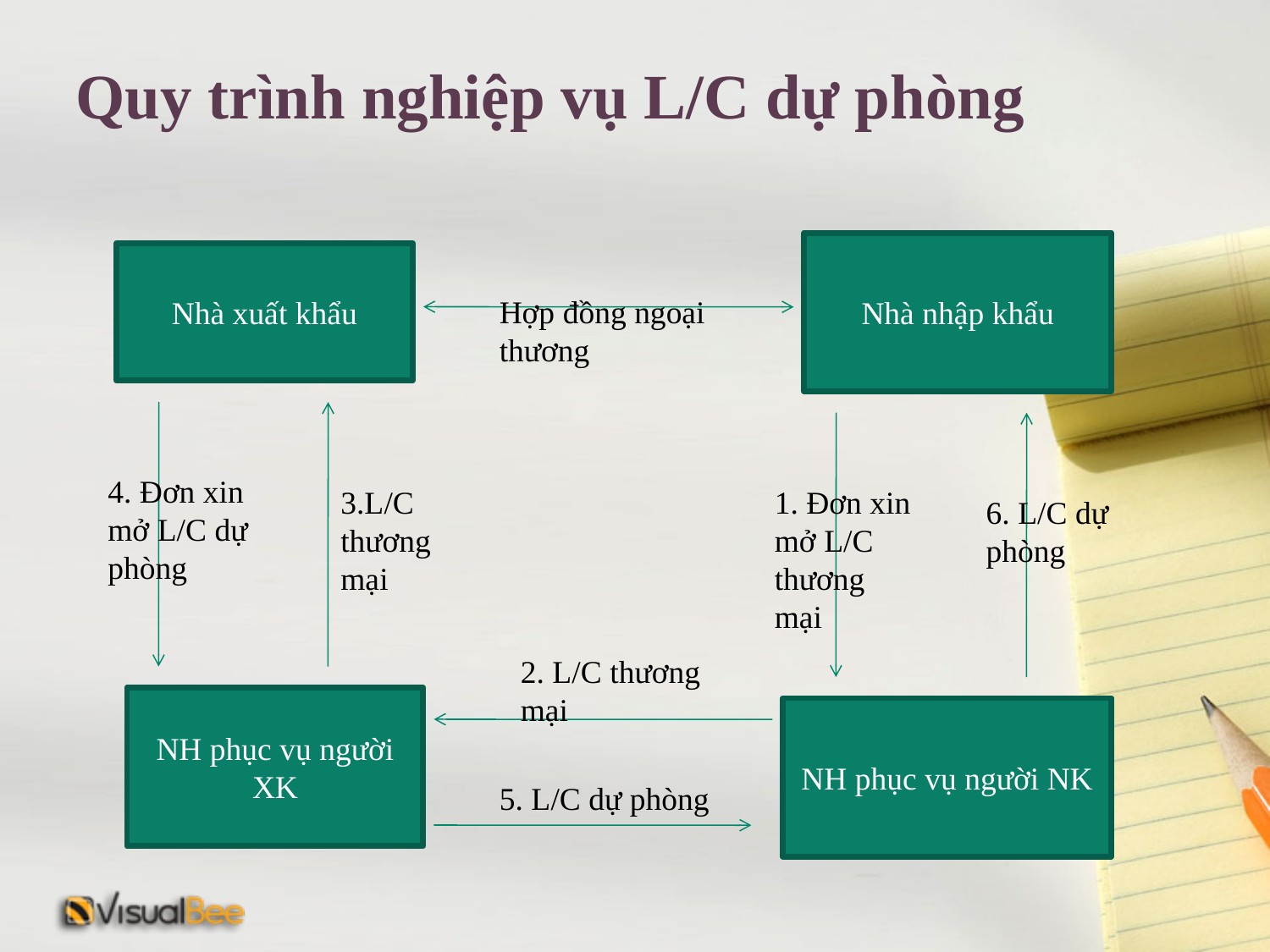

# Quy trình nghiệp vụ L/C dự phòng

Nhà nhập khẩu
Nhà xuất khẩu
Hợp đồng ngoại thương
4. Đơn xin mở L/C dự
phòng
3.L/C thương
mại
1. Đơn xin mở L/C thương mại
6. L/C dự phòng
2. L/C thương mại
NH phục vụ người XK
NH phục vụ người NK
5. L/C dự phòng